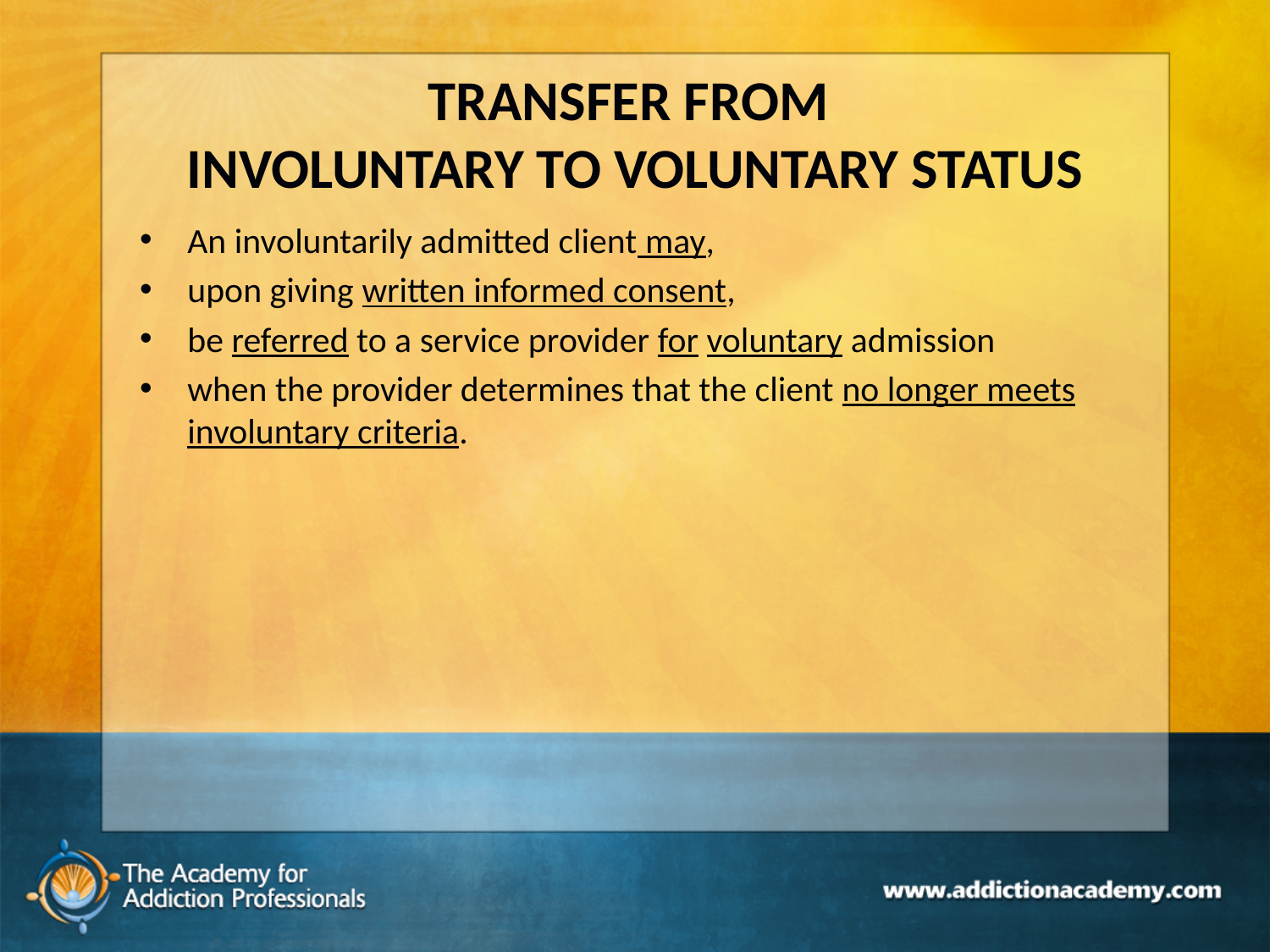

# TRANSFER FROM INVOLUNTARY TO VOLUNTARY STATUS
An involuntarily admitted client may,
upon giving written informed consent,
be referred to a service provider for voluntary admission
when the provider determines that the client no longer meets involuntary criteria.
152